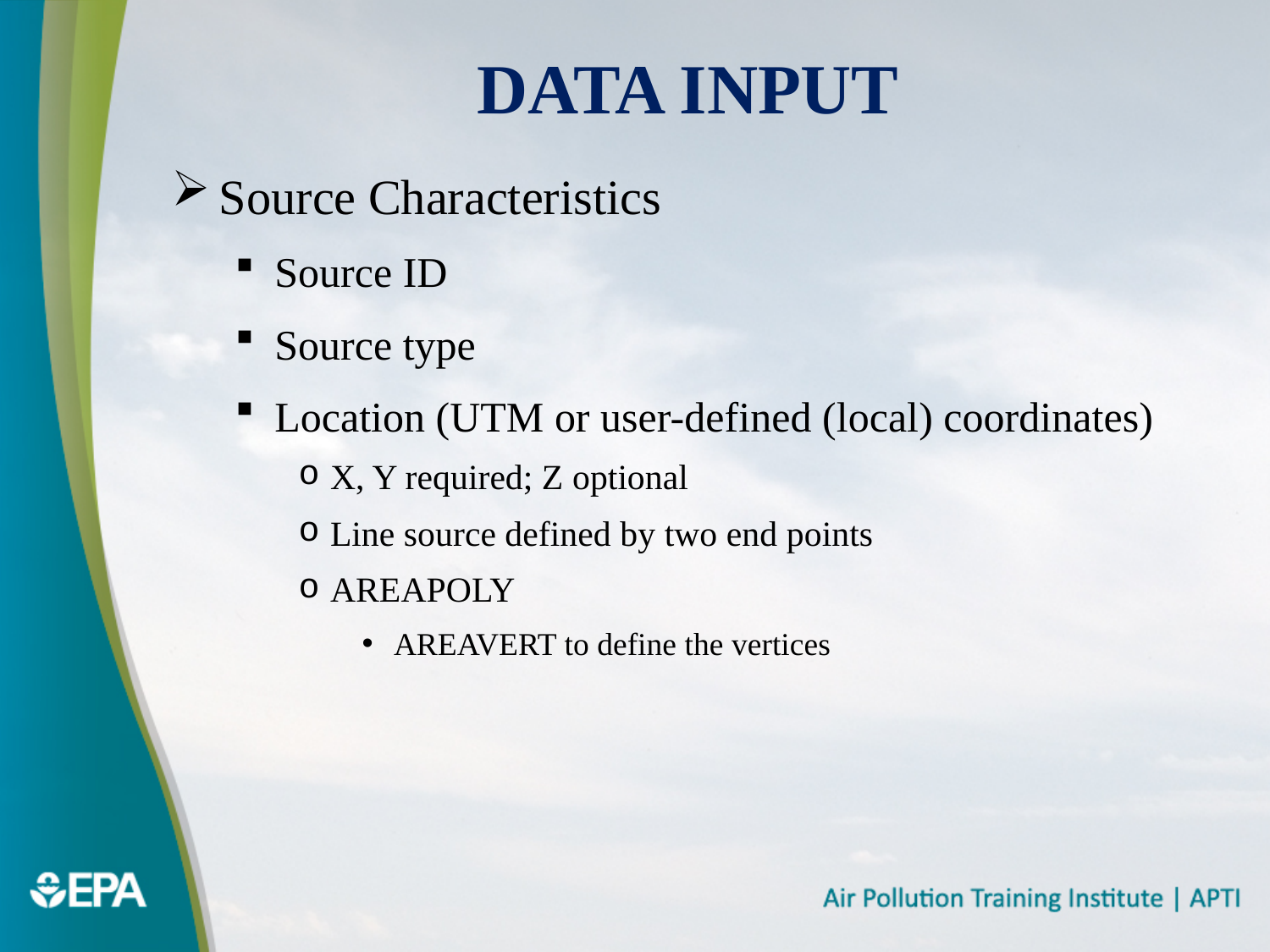

# Data Input
Source Characteristics
Source ID
Source type
Location (UTM or user-defined (local) coordinates)
X, Y required; Z optional
Line source defined by two end points
AREAPOLY
AREAVERT to define the vertices